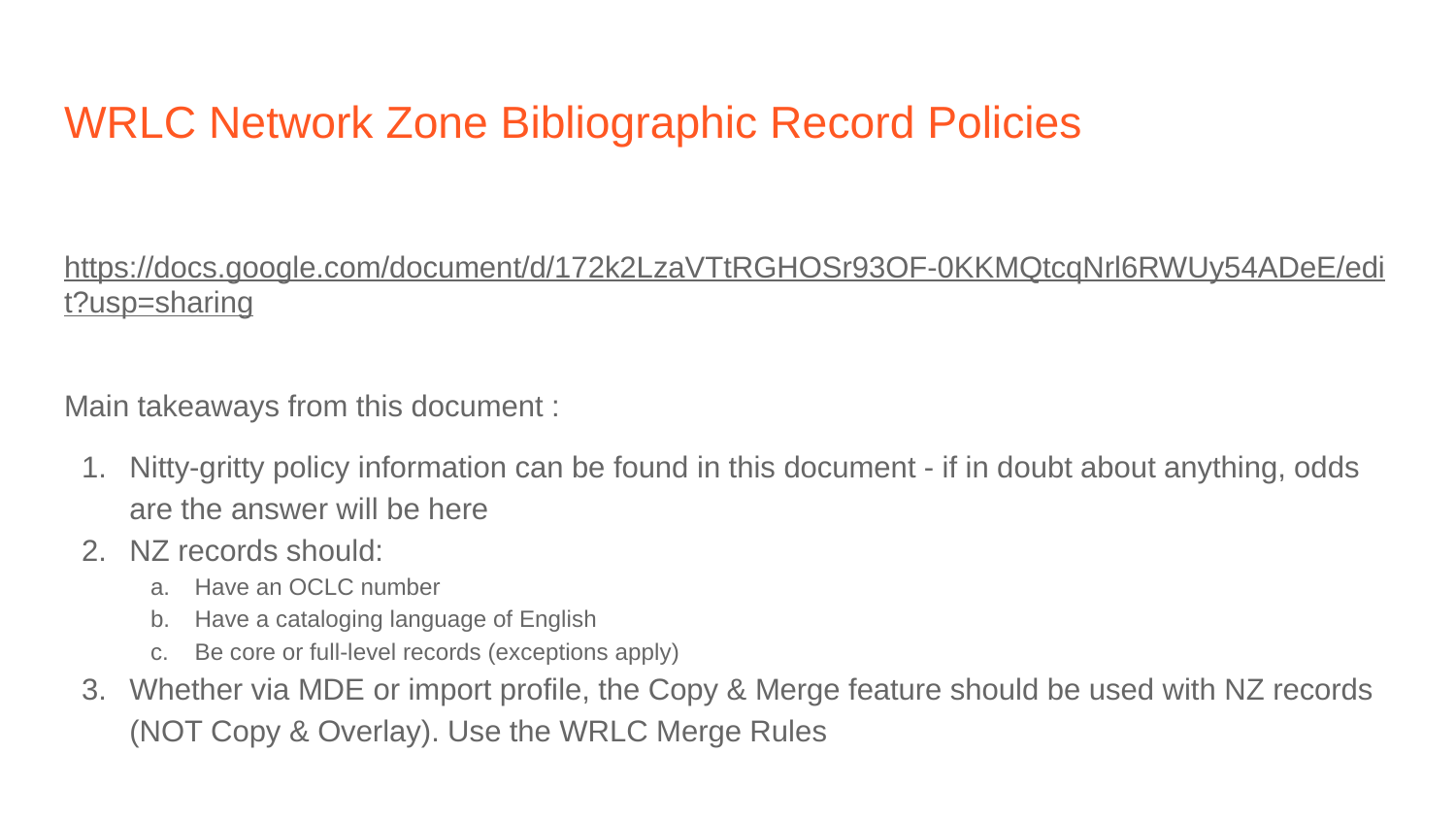

# WRLC Network Zone Bibliographic Record Policies
https://docs.google.com/document/d/172k2LzaVTtRGHOSr93OF-0KKMQtcqNrl6RWUy54ADeE/edit?usp=sharing
Main takeaways from this document :
Nitty-gritty policy information can be found in this document - if in doubt about anything, odds are the answer will be here
NZ records should:
Have an OCLC number
Have a cataloging language of English
Be core or full-level records (exceptions apply)
Whether via MDE or import profile, the Copy & Merge feature should be used with NZ records (NOT Copy & Overlay). Use the WRLC Merge Rules